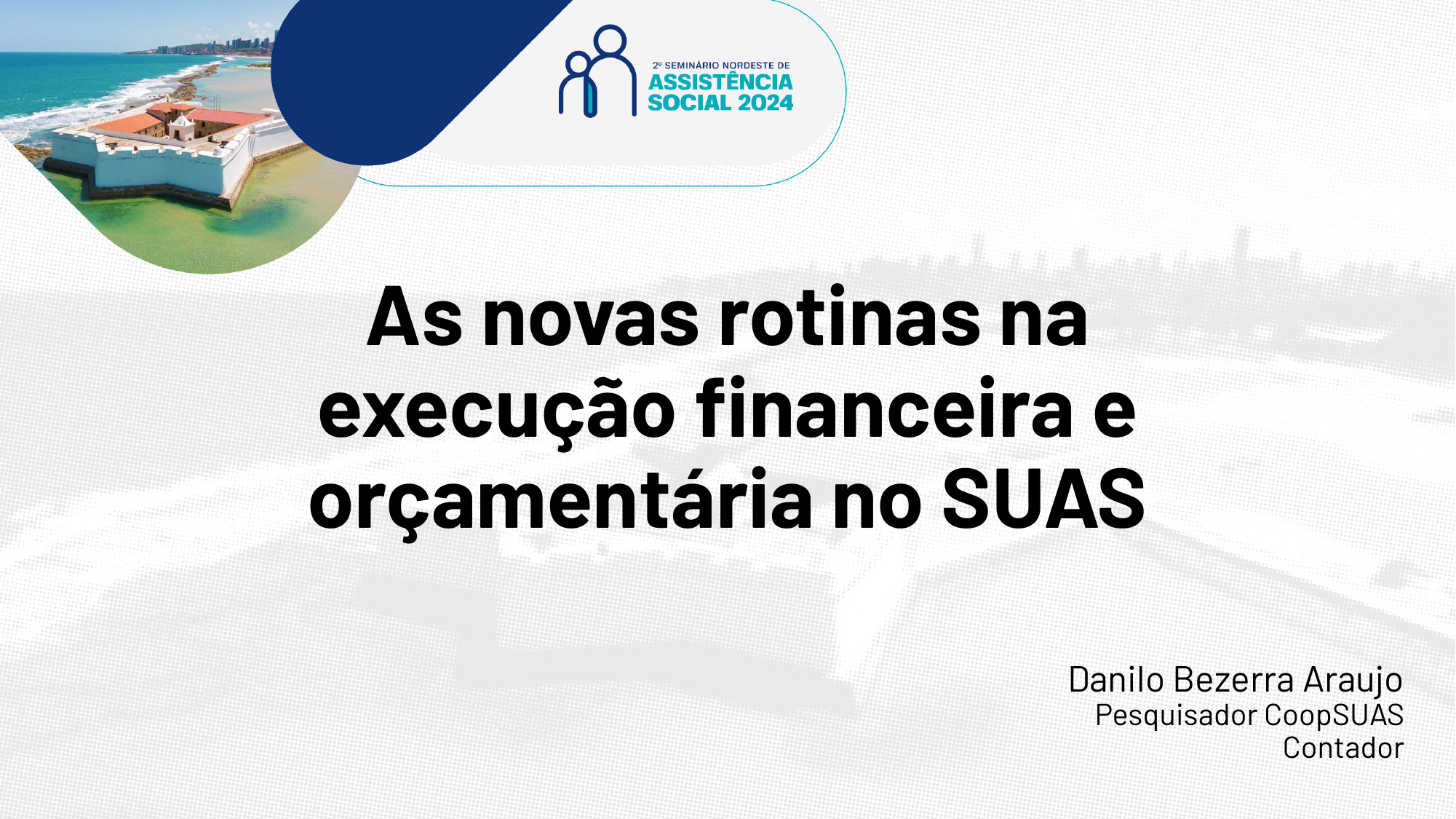

# As novas rotinas na execução financeira e orçamentária no SUAS
Danilo Bezerra Araujo
Pesquisador CoopSUAS
Contador